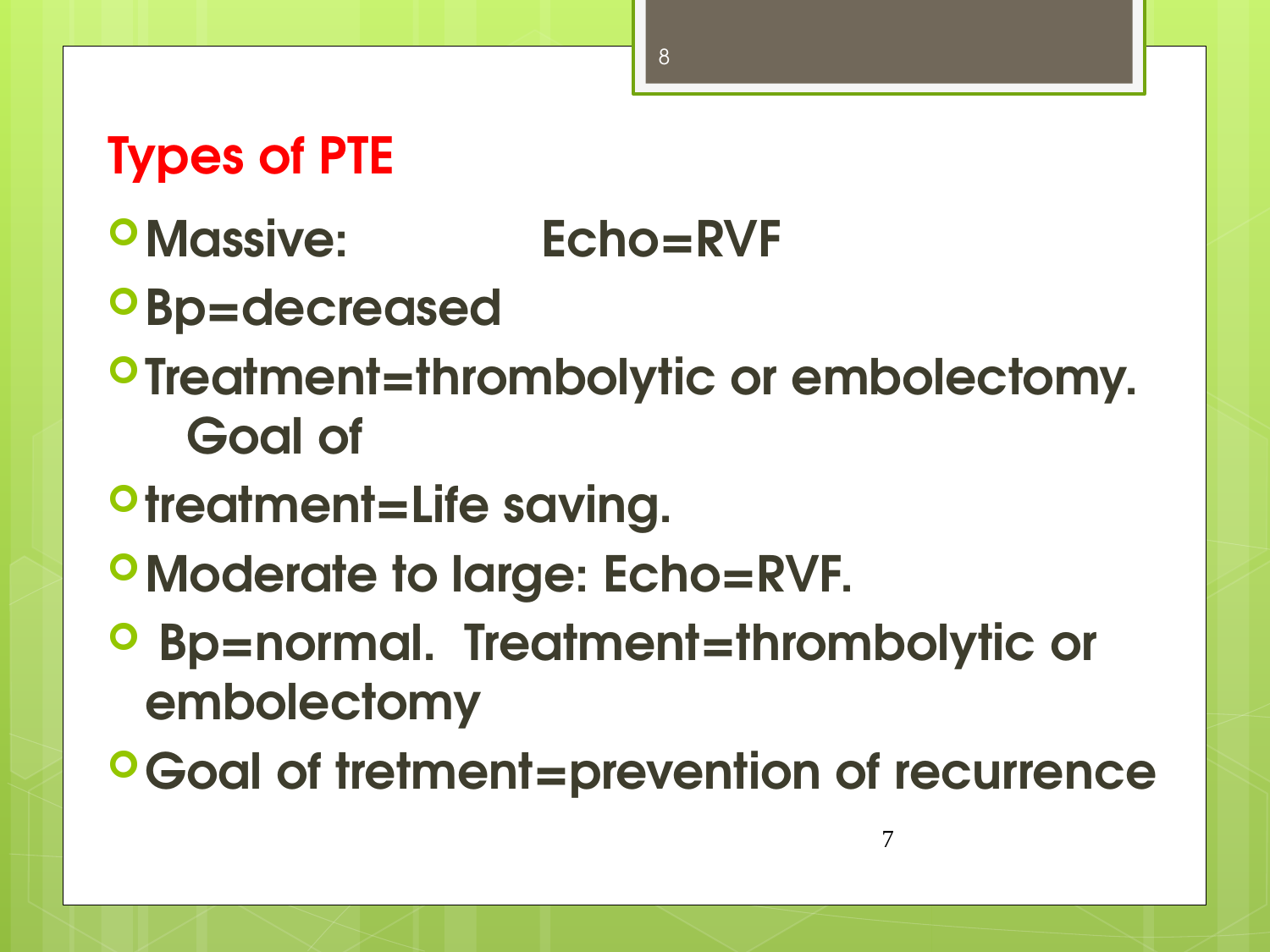

8
# Types of PTE
Massive:              Echo=RVF
Bp=decreased
Treatment=thrombolytic or embolectomy.      Goal of
treatment=Life saving.
Moderate to large: Echo=RVF.
 Bp=normal.  Treatment=thrombolytic or embolectomy
Goal of tretment=prevention of recurrence

7